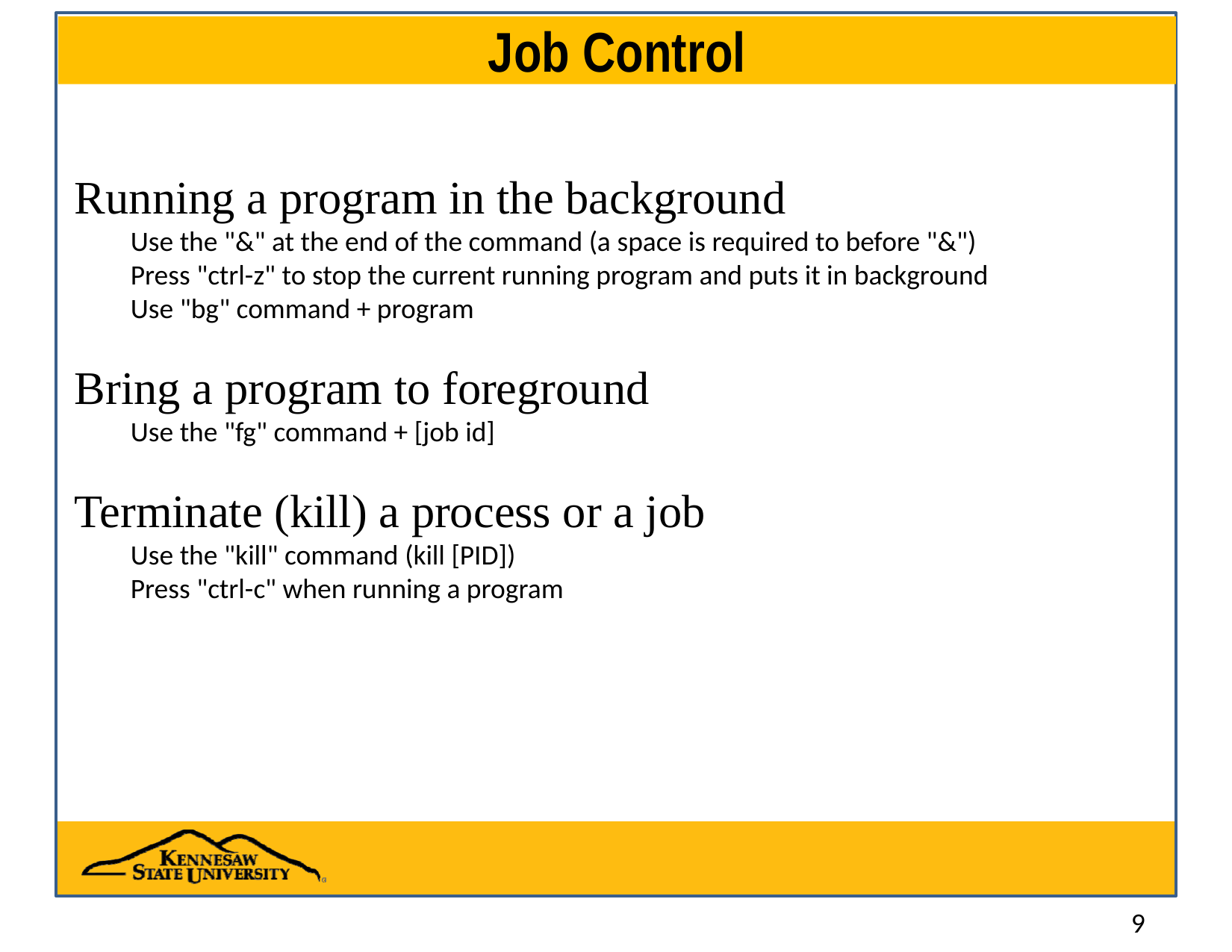

# Job Control
Running a program in the background
Use the "&" at the end of the command (a space is required to before "&")
Press "ctrl-z" to stop the current running program and puts it in background
Use "bg" command + program

Bring a program to foreground
Use the "fg" command + [job id]

Terminate (kill) a process or a job
Use the "kill" command (kill [PID])
Press "ctrl-c" when running a program